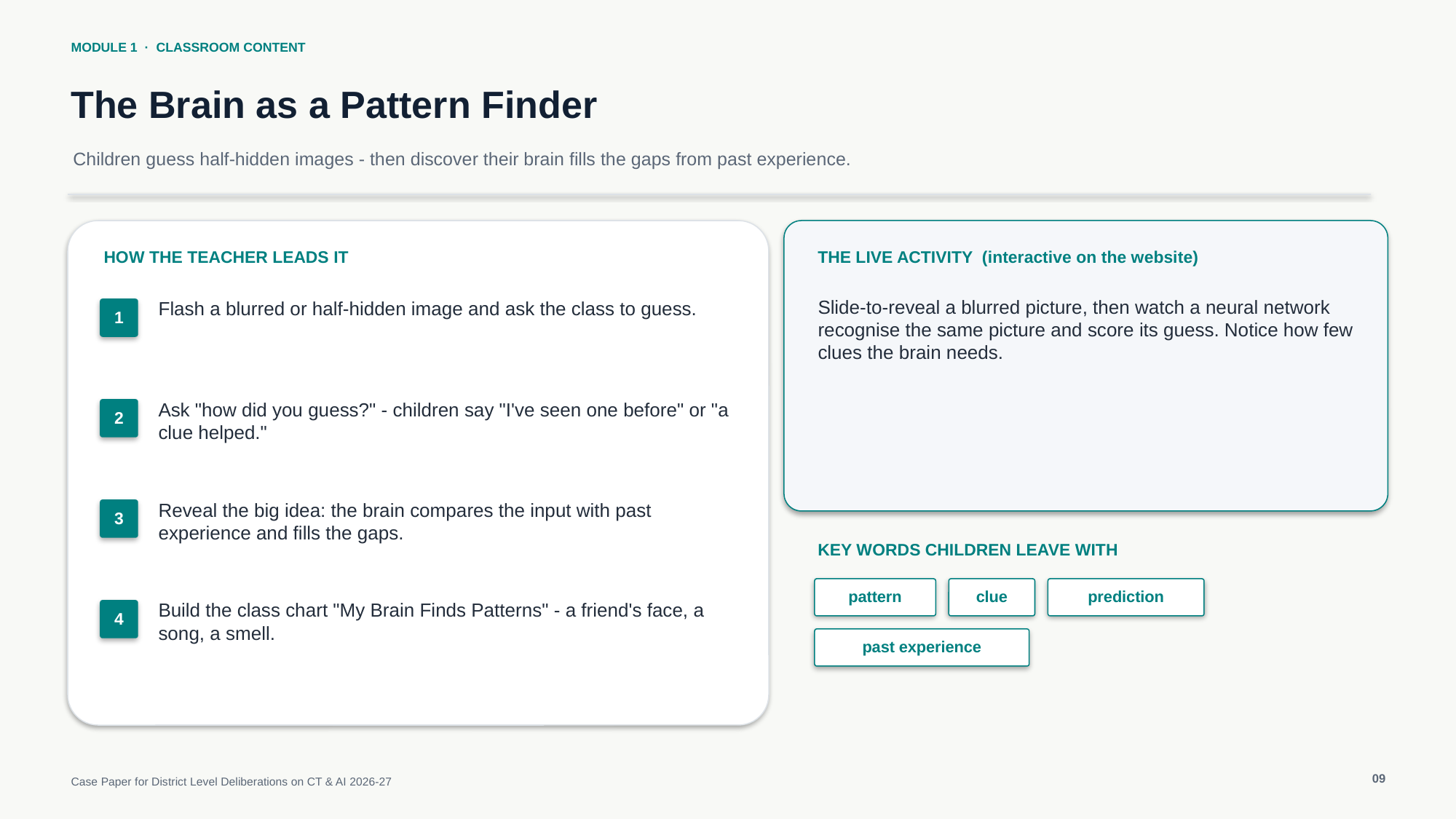

MODULE 1  ·  CLASSROOM CONTENT
The Brain as a Pattern Finder
Children guess half-hidden images - then discover their brain fills the gaps from past experience.

HOW THE TEACHER LEADS IT
THE LIVE ACTIVITY  (interactive on the website)
Slide-to-reveal a blurred picture, then watch a neural network recognise the same picture and score its guess. Notice how few clues the brain needs.
Flash a blurred or half-hidden image and ask the class to guess.

1
Ask "how did you guess?" - children say "I've seen one before" or "a clue helped."

2
Reveal the big idea: the brain compares the input with past experience and fills the gaps.

3
KEY WORDS CHILDREN LEAVE WITH

pattern
clue
prediction
Build the class chart "My Brain Finds Patterns" - a friend's face, a song, a smell.

4

past experience
09
Case Paper for District Level Deliberations on CT & AI 2026-27